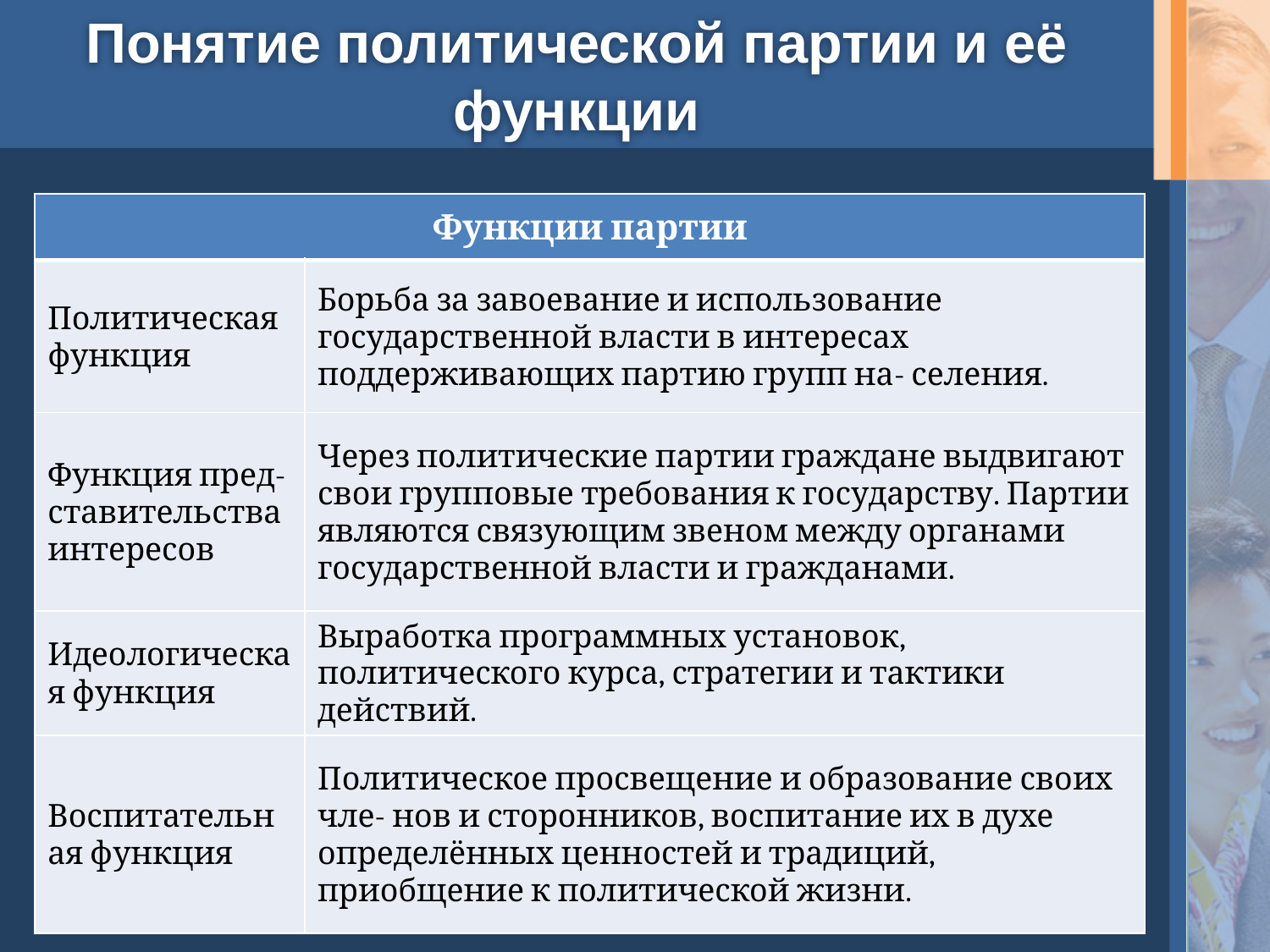

# Понятие политической партии и её функции
| Функции партии |  |
| --- | --- |
| Политическая функция | Борьба за завоевание и использование государственной власти в интересах поддерживающих партию групп на- селения. |
| Функция пред- ставительства интересов | Через политические партии граждане выдвигают свои групповые требования к государству. Партии являются связующим звеном между органами государственной власти и гражданами. |
| Идеологическая функция | Выработка программных установок, политического курса, стратегии и тактики действий. |
| Воспитательная функция | Политическое просвещение и образование своих чле- нов и сторонников, воспитание их в духе определённых ценностей и традиций, приобщение к политической жизни. |